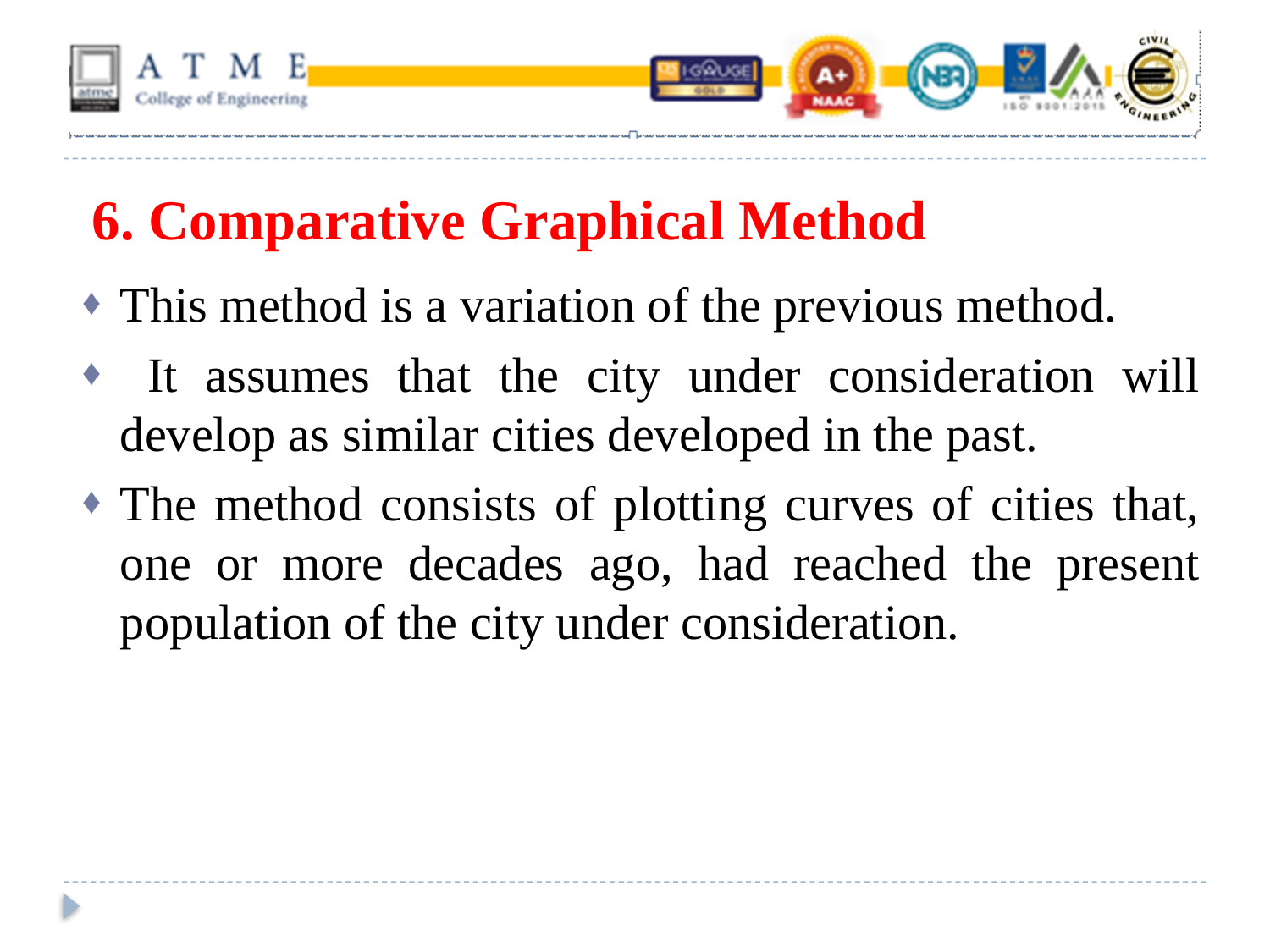

# 6. Comparative Graphical Method
This method is a variation of the previous method.
 It assumes that the city under consideration will develop as similar cities developed in the past.
The method consists of plotting curves of cities that, one or more decades ago, had reached the present population of the city under consideration.